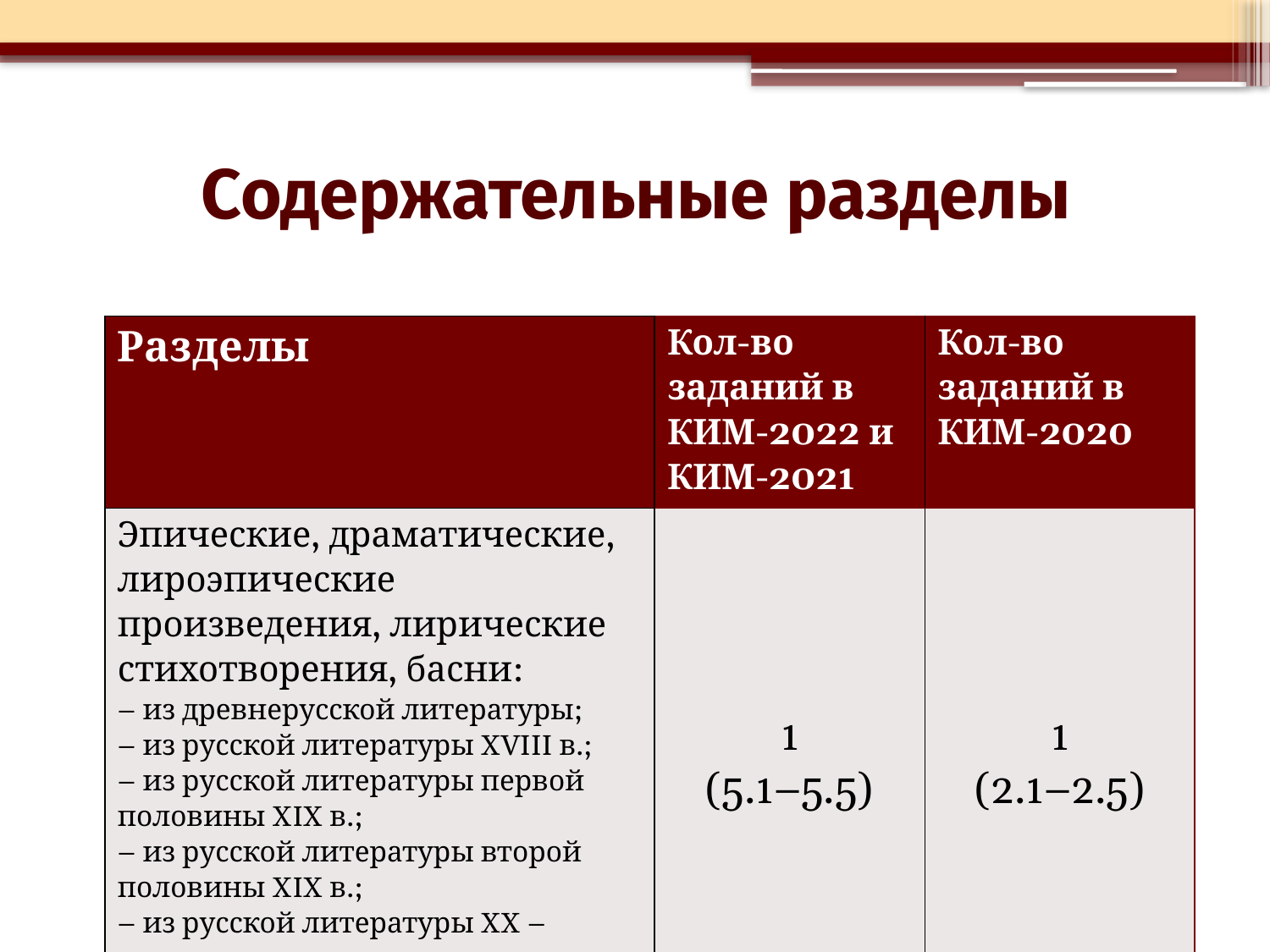

# Содержательные разделы
| Разделы | Кол-во заданий в КИМ-2022 и КИМ-2021 | Кол-во заданий в КИМ-2020 |
| --- | --- | --- |
| Эпические, драматические, лироэпические произведения, лирические стихотворения, басни: – из древнерусской литературы; – из русской литературы XVIII в.; – из русской литературы первой половины XIX в.; – из русской литературы второй половины XIX в.; – из русской литературы XX – начала ХХI в. | 1 (5.1–5.5) | 1 (2.1–2.5) |